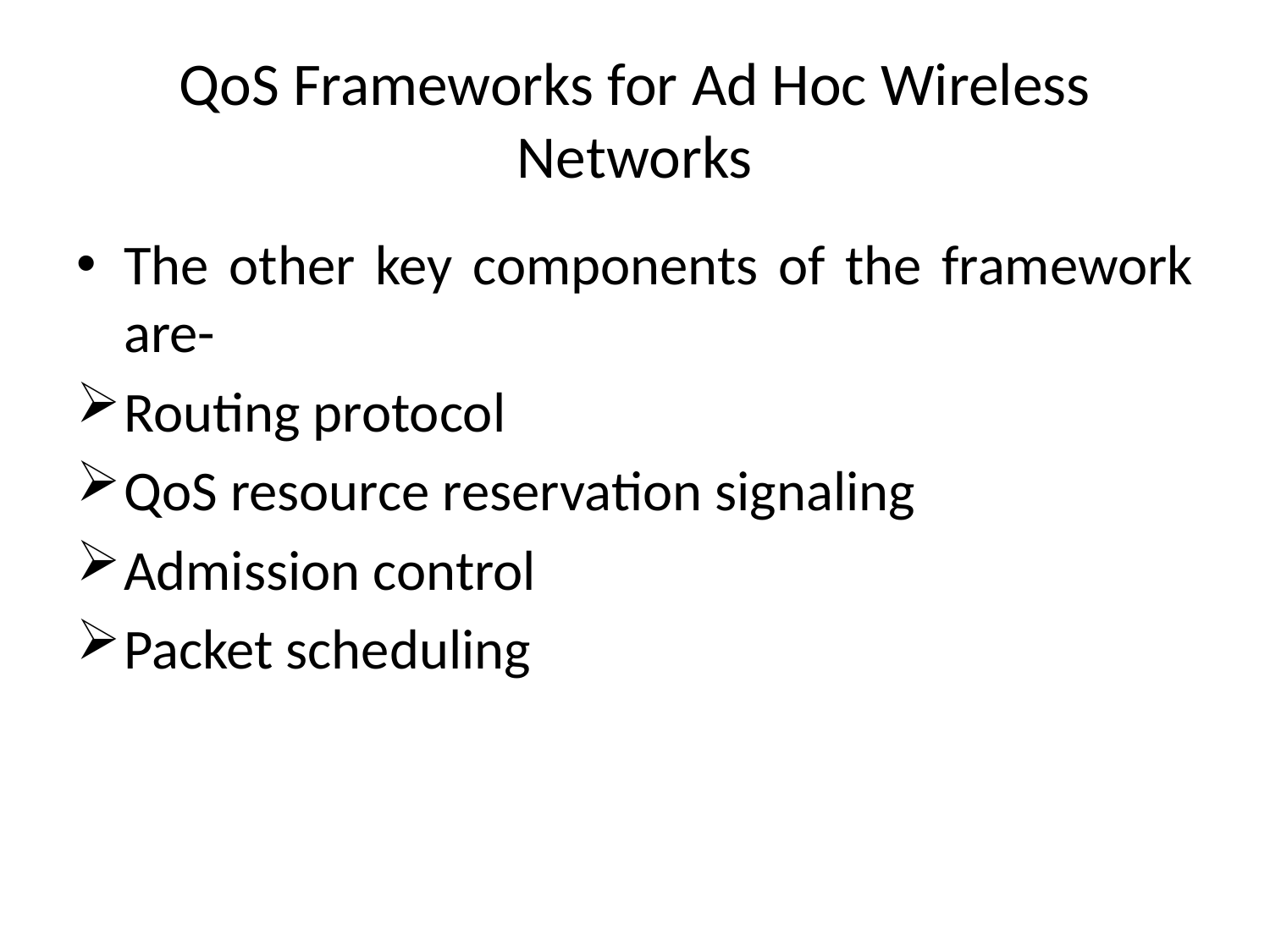

# QoS Frameworks for Ad Hoc Wireless Networks
The other key components of the framework are-
Routing protocol
QoS resource reservation signaling
Admission control
Packet scheduling